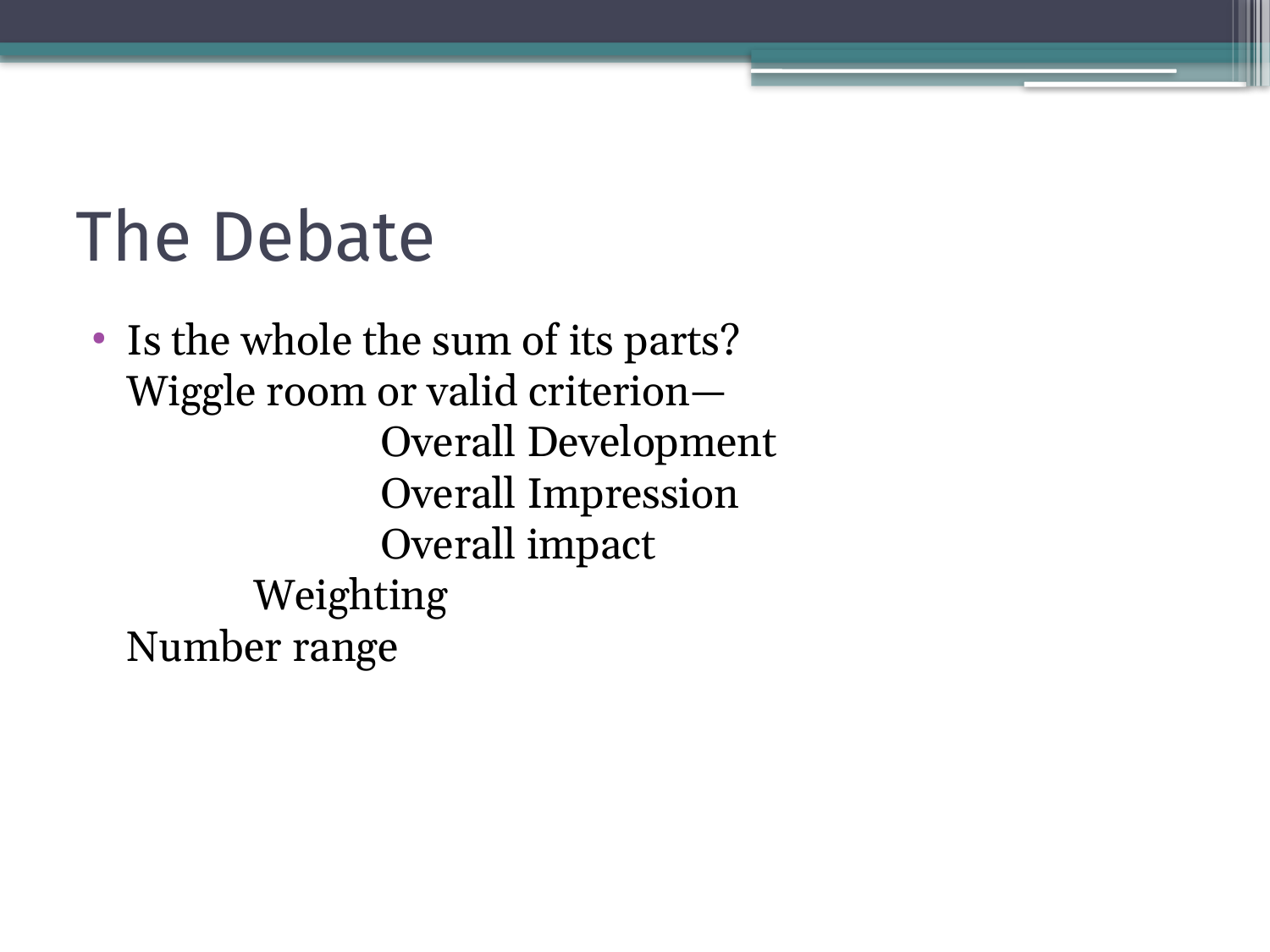

# The Debate
Is the whole the sum of its parts?
	Wiggle room or valid criterion—
			Overall Development
			Overall Impression
			Overall impact
		Weighting
	Number range